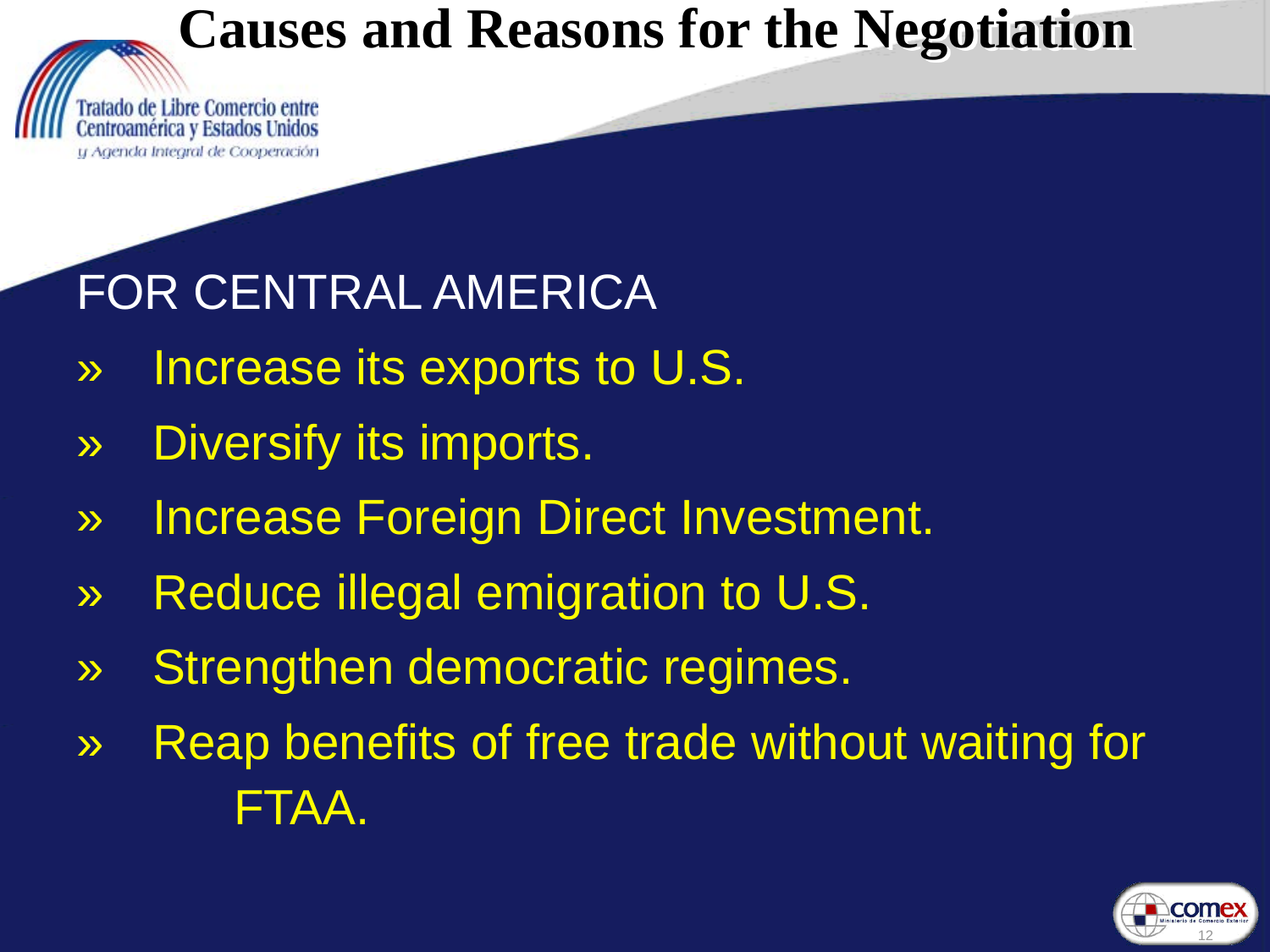

# Causes and Reasons for the Negotiation
FOR CENTRAL AMERICA
»    Increase its exports to U.S.
»    Diversify its imports.
»    Increase Foreign Direct Investment.
»    Reduce illegal emigration to U.S.
»    Strengthen democratic regimes.
»    Reap benefits of free trade without waiting for             FTAA.